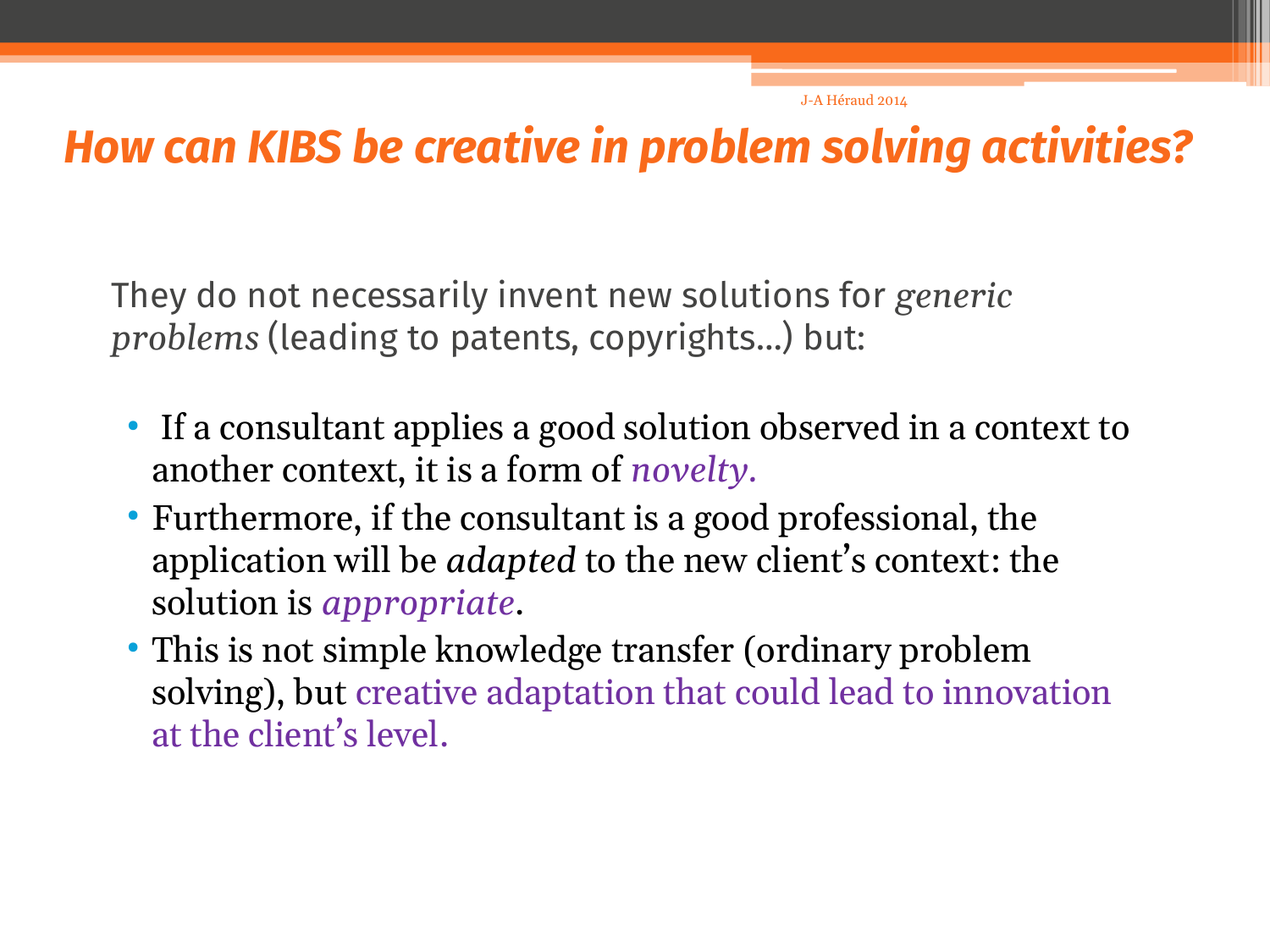

11
# How can KIBS be creative in problem solving activities?
J-A Héraud 2014
They do not necessarily invent new solutions for generic problems (leading to patents, copyrights…) but:

 If a consultant applies a good solution observed in a context to another context, it is a form of novelty.
Furthermore, if the consultant is a good professional, the application will be adapted to the new client’s context: the solution is appropriate.
This is not simple knowledge transfer (ordinary problem solving), but creative adaptation that could lead to innovation at the client’s level.